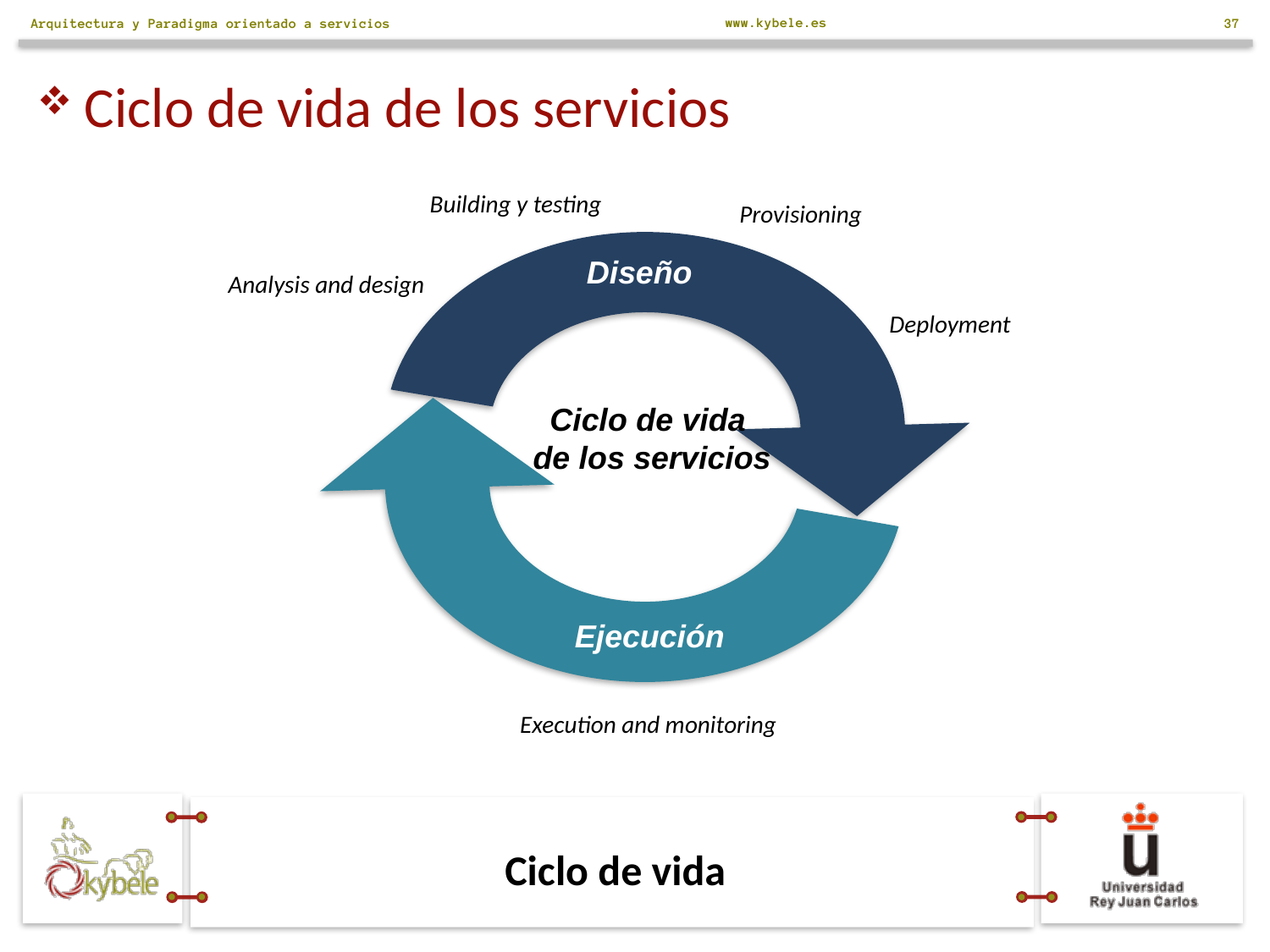

Arquitectura y Paradigma orientado a servicios
37
Ciclo de vida de los servicios
Building y testing
Provisioning

Diseño
Analysis and design
Deployment
Ciclo de vida
de los servicios

Ejecución
Execution and monitoring
# Ciclo de vida